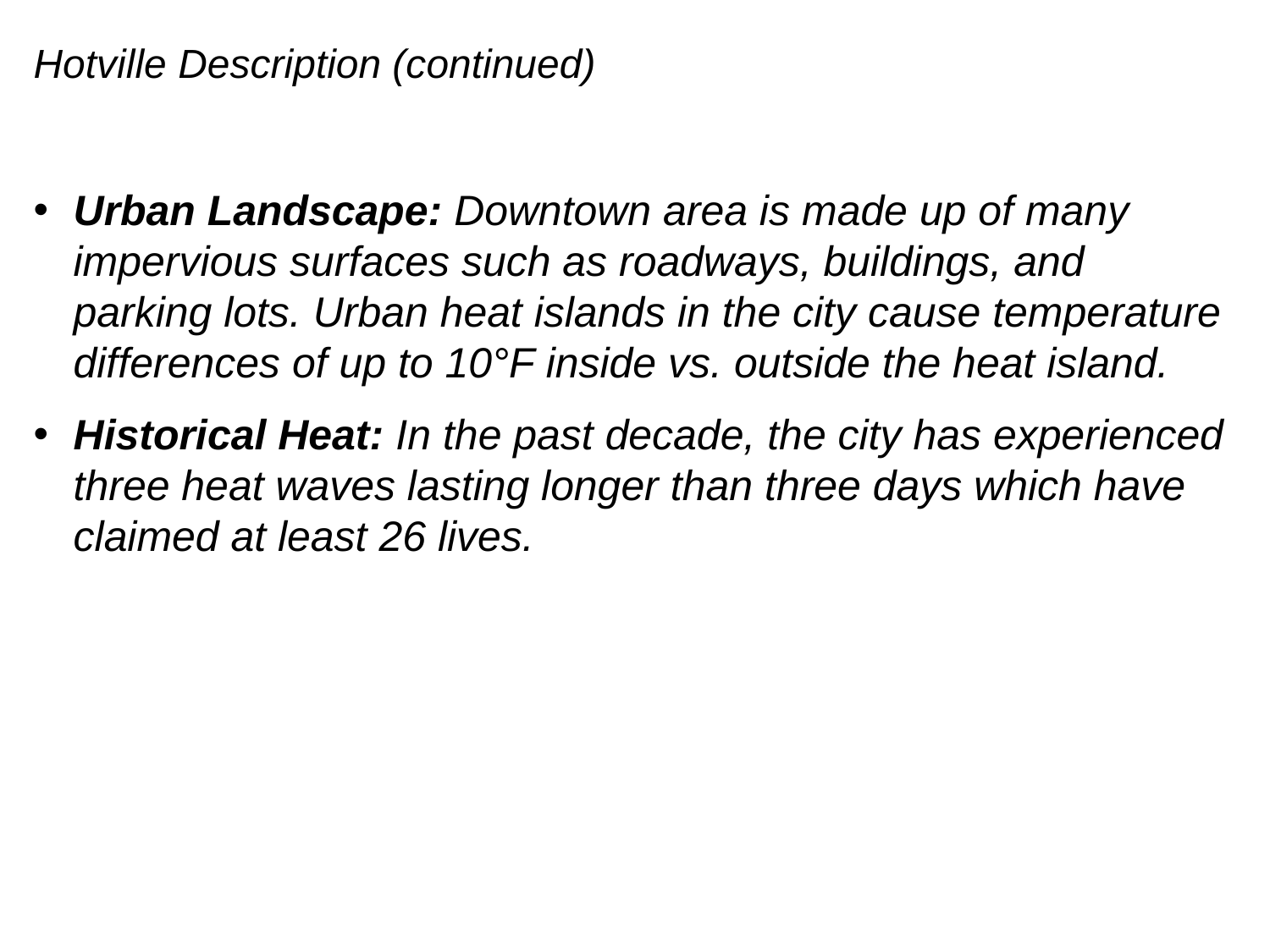

Hotville Description (continued)

Urban Landscape: Downtown area is made up of many impervious surfaces such as roadways, buildings, and parking lots. Urban heat islands in the city cause temperature differences of up to 10°F inside vs. outside the heat island.
Historical Heat: In the past decade, the city has experienced three heat waves lasting longer than three days which have claimed at least 26 lives.